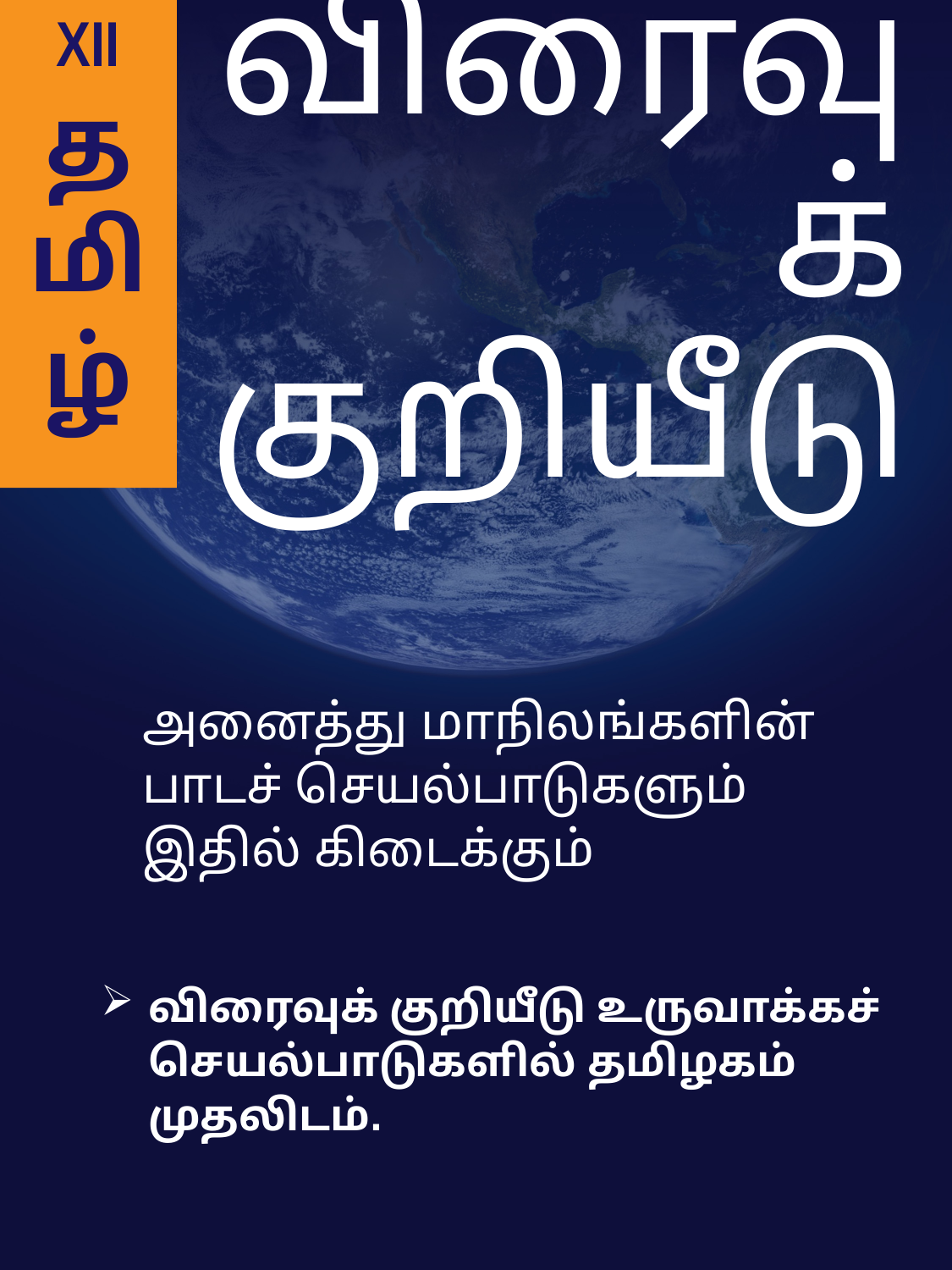

XII
த
மி
ழ்

# விரைவுக் குறியீடு
அனைத்து மாநிலங்களின் பாடச் செயல்பாடுகளும் இதில் கிடைக்கும்
விரைவுக் குறியீடு உருவாக்கச் செயல்பாடுகளில் தமிழகம் முதலிடம்.